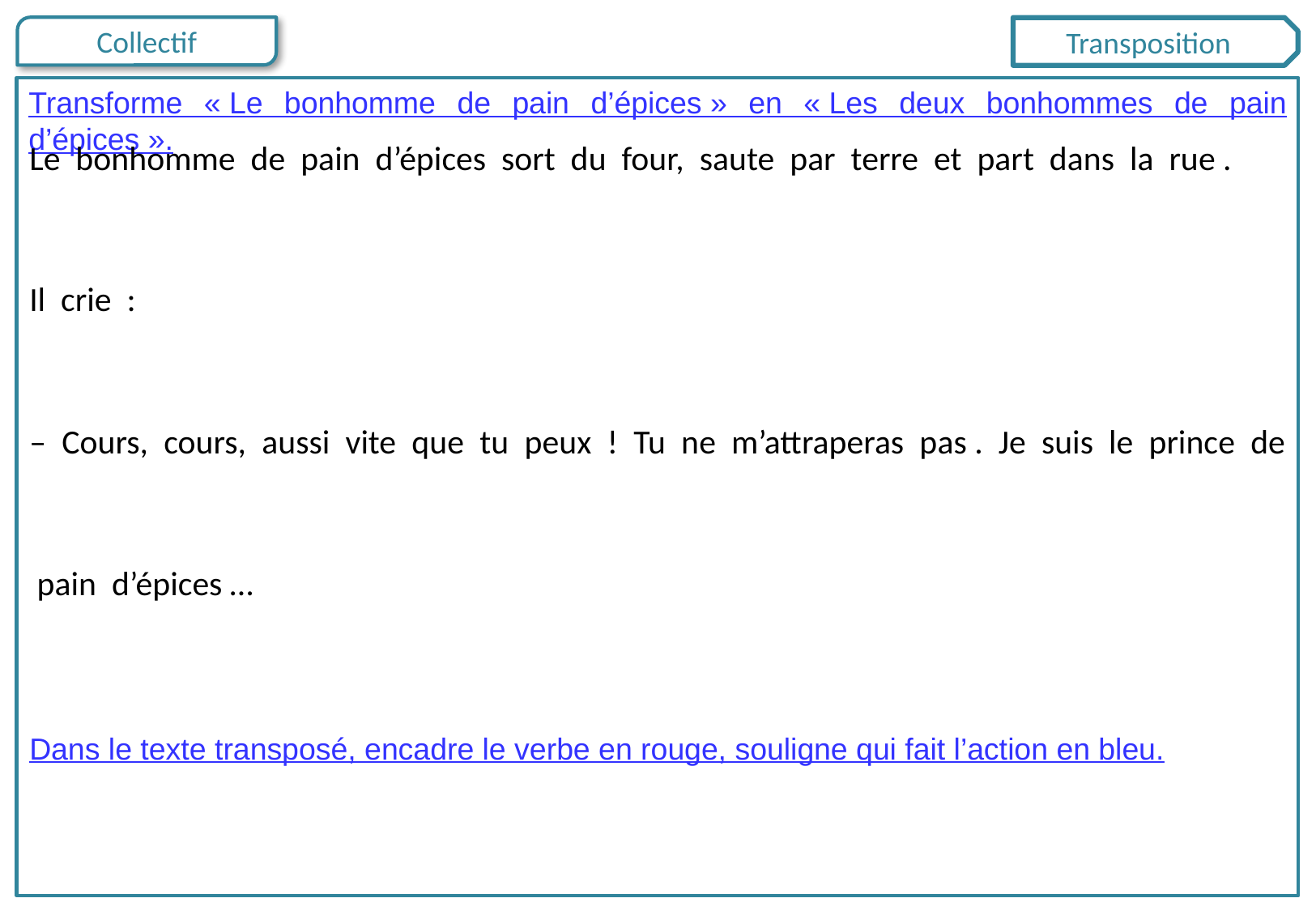

Transposition
Transforme « Le bonhomme de pain d’épices » en « Les deux bonhommes de pain d’épices ».
Le  bonhomme  de  pain  d’épices  sort  du  four,  saute  par  terre  et  part  dans  la  rue .
Il  crie  :
–  Cours,  cours,  aussi  vite  que  tu  peux  !  Tu  ne  m’attraperas  pas .  Je  suis  le  prince  de  pain  d’épices …

Dans le texte transposé, encadre le verbe en rouge, souligne qui fait l’action en bleu.